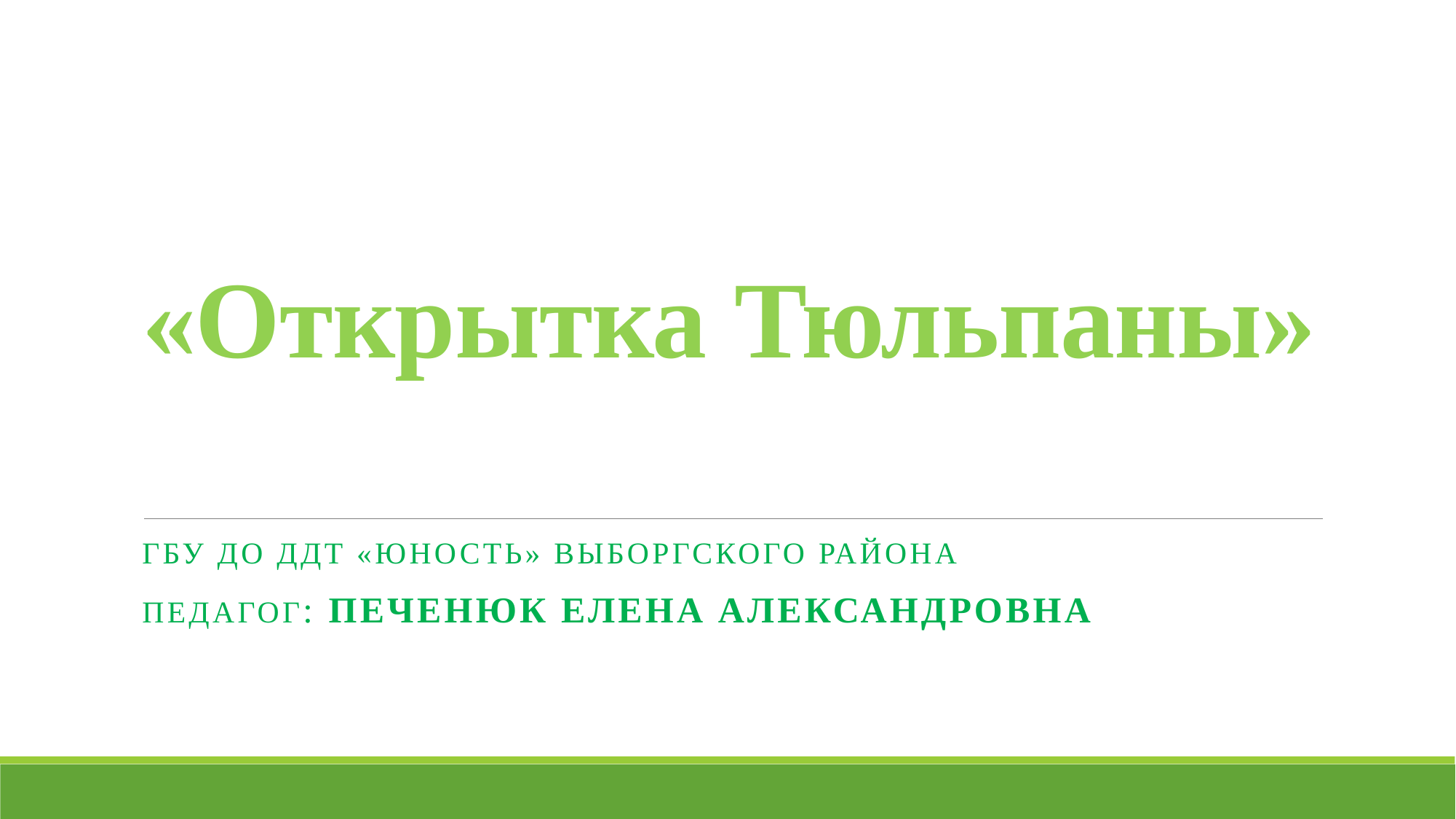

# «Открытка Тюльпаны»
ГБУ ДО ДДТ «Юность» Выборгского района
Педагог: Печенюк Елена Александровна